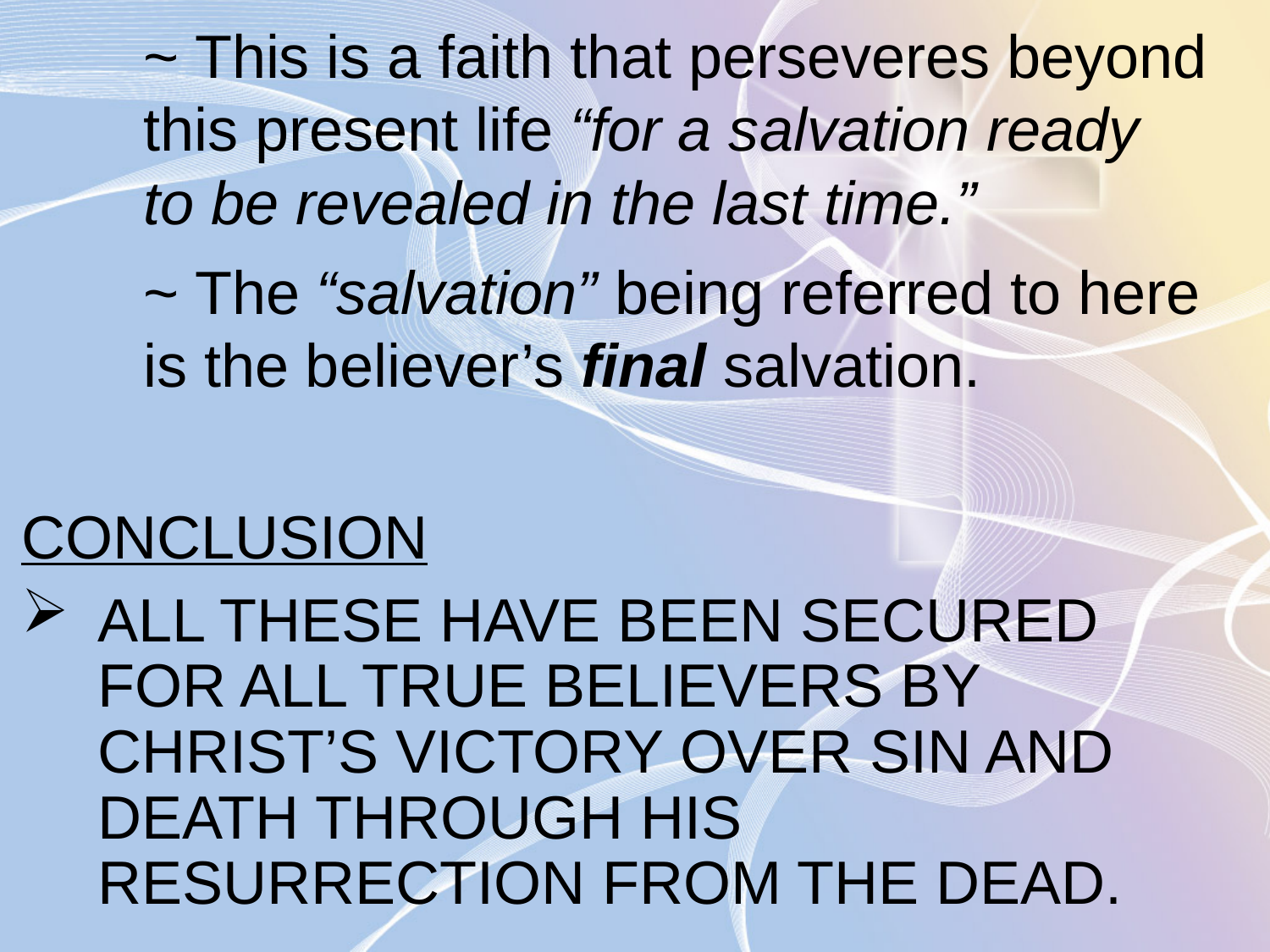

~ This is a faith that perseveres beyond 		this present life “for a salvation ready 		to be revealed in the last time.”
	~ The “salvation” being referred to here 		is the believer’s final salvation.

CONCLUSION
ALL THESE HAVE BEEN SECURED FOR ALL TRUE BELIEVERS BY CHRIST’S VICTORY OVER SIN AND DEATH THROUGH HIS RESURRECTION FROM THE DEAD.